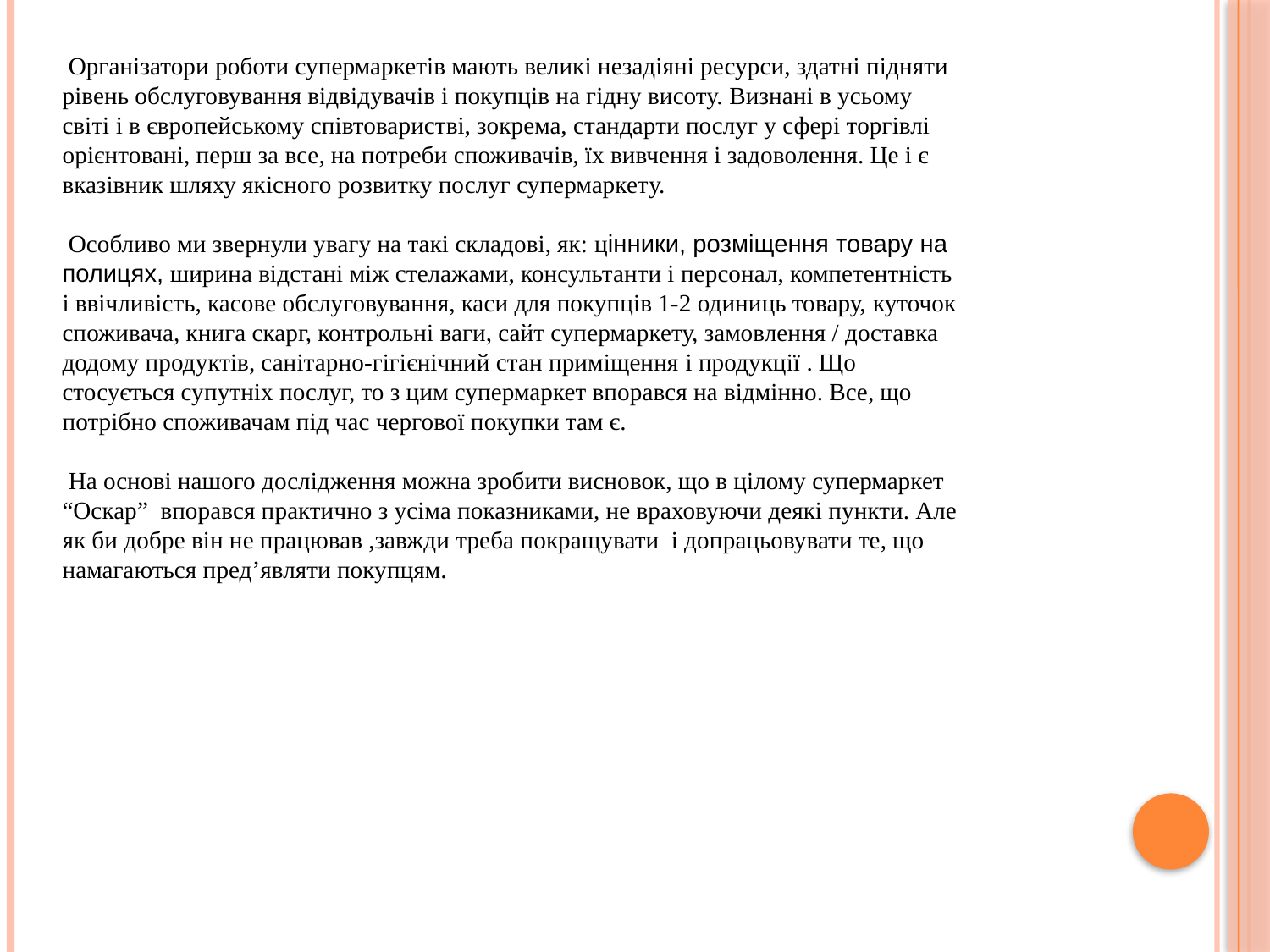

Організатори роботи супермаркетів мають великі незадіяні ресурси, здатні підняти рівень обслуговування відвідувачів і покупців на гідну висоту. Визнані в усьому світі і в європейському співтоваристві, зокрема, стандарти послуг у сфері торгівлі орієнтовані, перш за все, на потреби споживачів, їх вивчення і задоволення. Це і є вказівник шляху якісного розвитку послуг супермаркету.
 Особливо ми звернули увагу на такі складові, як: цінники, розміщення товару на полицях, ширина відстані між стелажами, консультанти і персонал, компетентність і ввічливість, касове обслуговування, каси для покупців 1-2 одиниць товару, куточок споживача, книга скарг, контрольні ваги, сайт супермаркету, замовлення / доставка додому продуктів, санітарно-гігієнічний стан приміщення і продукції . Що  стосується супутніх послуг, то з цим супермаркет впорався на відмінно. Все, що  потрібно споживачам під час чергової покупки там є.

 На основі нашого дослідження можна зробити висновок, що в цілому супермаркет “Оскар”  впорався практично з усіма показниками, не враховуючи деякі пункти. Але як би добре він не працював ,завжди треба покращувати  і допрацьовувати те, що намагаються пред’являти покупцям.